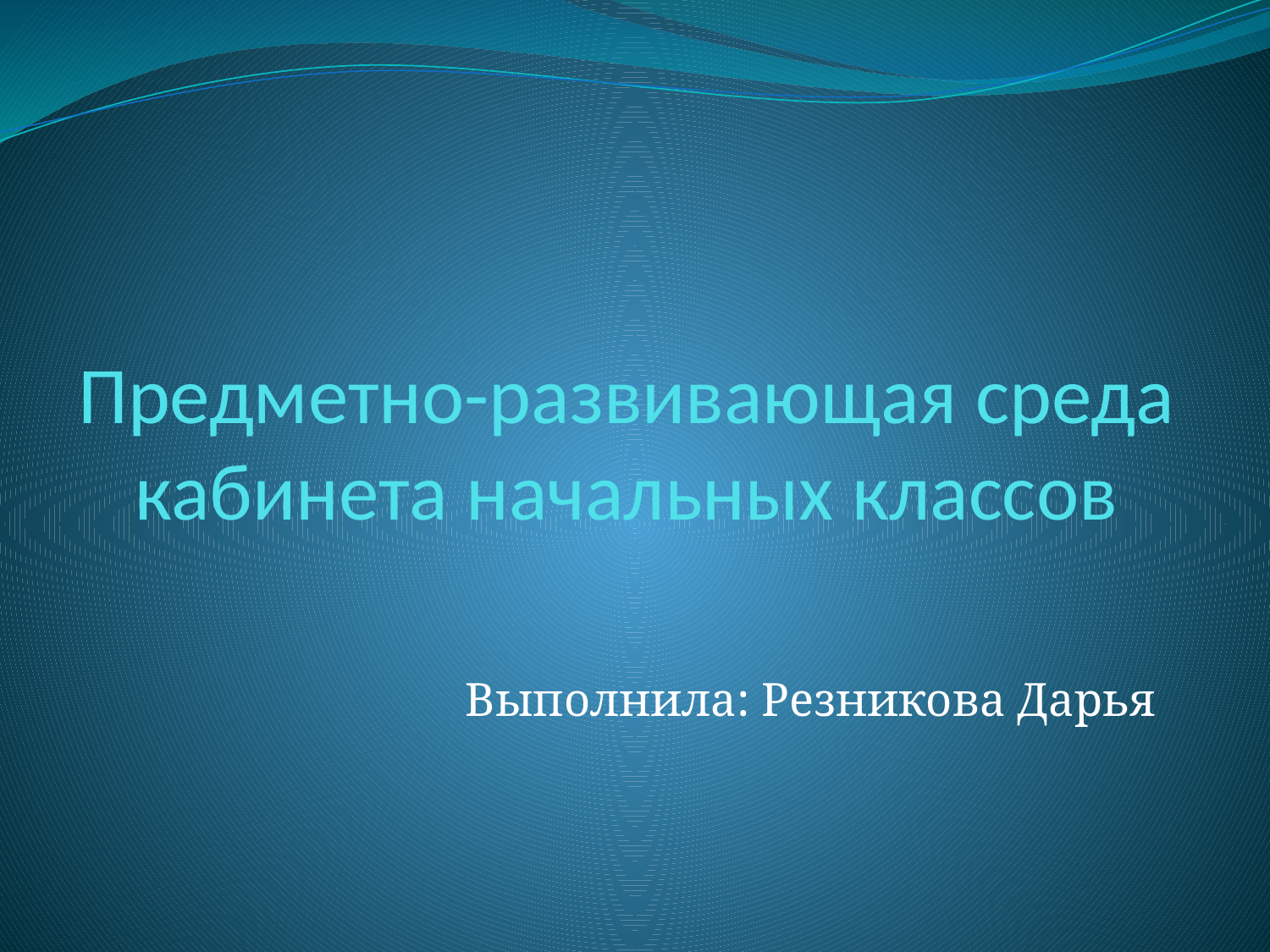

# Предметно-развивающая среда кабинета начальных классов
Выполнила: Резникова Дарья